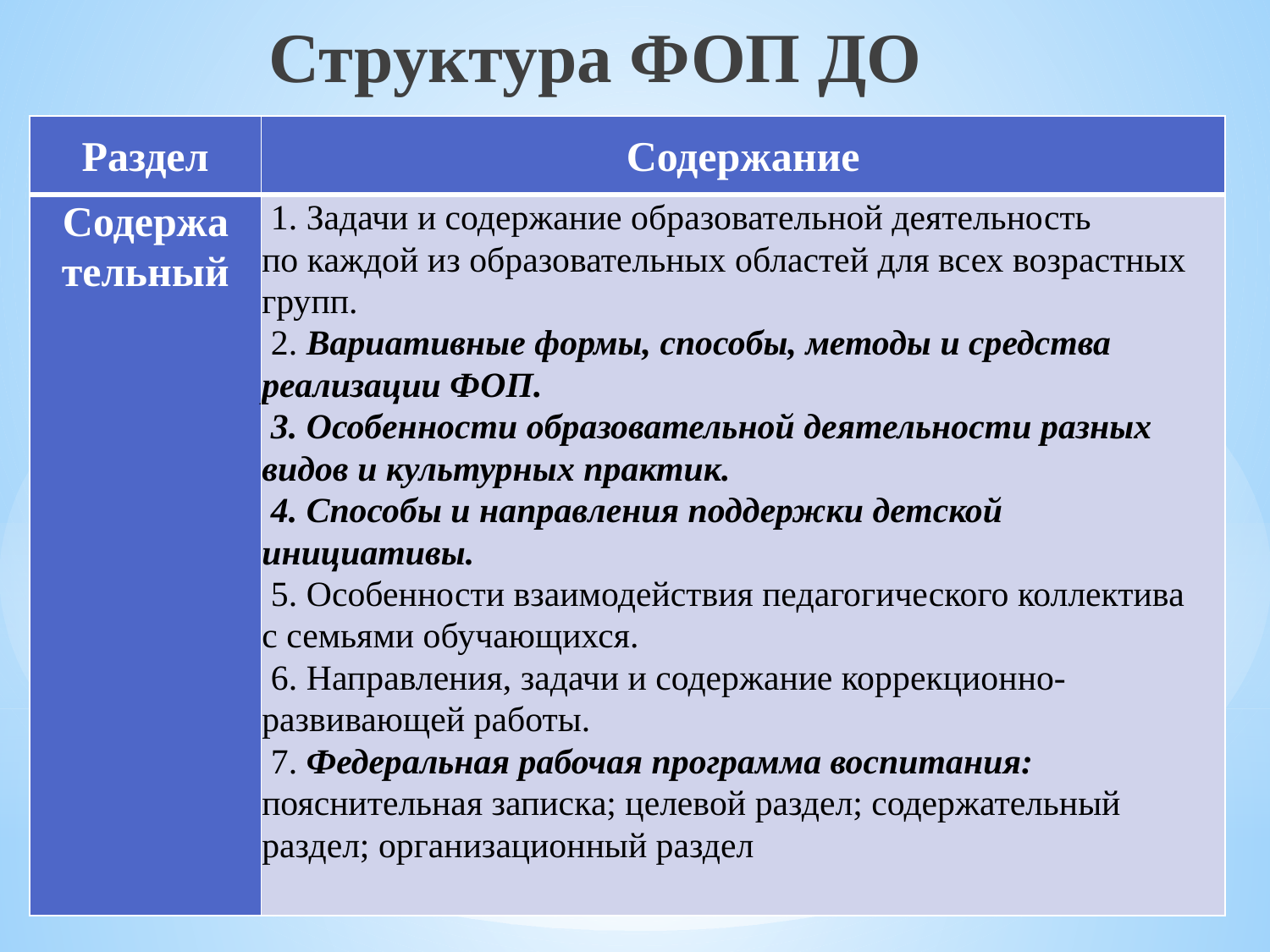

Структура ФОП ДО
| Раздел | Содержание |
| --- | --- |
| Содержа тельный | 1. Задачи и содержание образовательной деятельность по каждой из образовательных областей для всех возрастных групп. 2. Вариативные формы, способы, методы и средства реализации ФОП. 3. Особенности образовательной деятельности разных видов и культурных практик. 4. Способы и направления поддержки детской инициативы. 5. Особенности взаимодействия педагогического коллектива с семьями обучающихся. 6. Направления, задачи и содержание коррекционно-развивающей работы. 7. Федеральная рабочая программа воспитания: пояснительная записка; целевой раздел; содержательный раздел; организационный раздел |